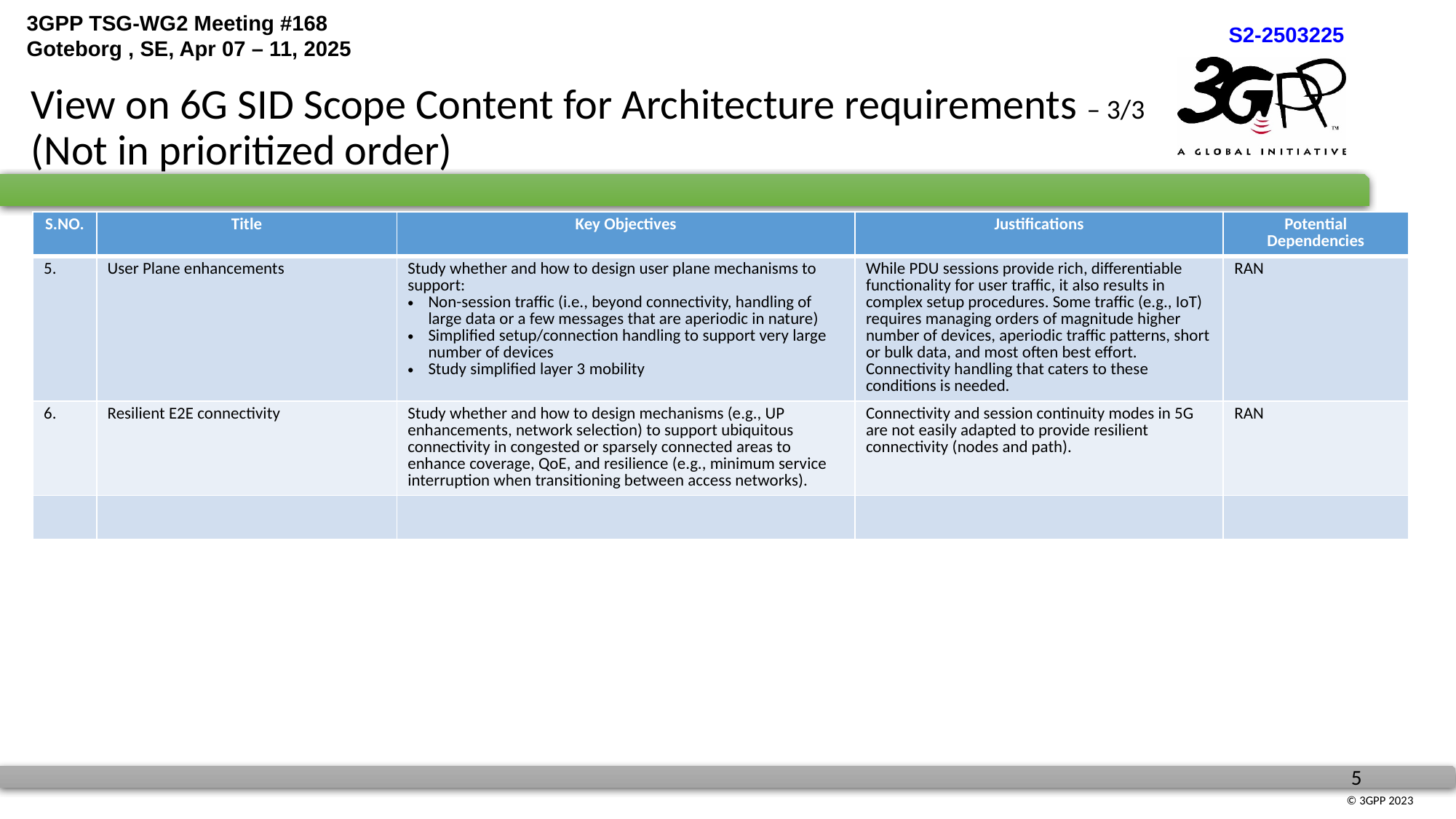

# View on 6G SID Scope Content for Architecture requirements – 3/3 (Not in prioritized order)
| S.NO. | Title | Key Objectives | Justifications | Potential Dependencies |
| --- | --- | --- | --- | --- |
| 5. | User Plane enhancements | Study whether and how to design user plane mechanisms to support: Non-session traffic (i.e., beyond connectivity, handling of large data or a few messages that are aperiodic in nature) Simplified setup/connection handling to support very large number of devices Study simplified layer 3 mobility | While PDU sessions provide rich, differentiable functionality for user traffic, it also results in complex setup procedures. Some traffic (e.g., IoT) requires managing orders of magnitude higher number of devices, aperiodic traffic patterns, short or bulk data, and most often best effort. Connectivity handling that caters to these conditions is needed. | RAN |
| 6. | Resilient E2E connectivity | Study whether and how to design mechanisms (e.g., UP enhancements, network selection) to support ubiquitous connectivity in congested or sparsely connected areas to enhance coverage, QoE, and resilience (e.g., minimum service interruption when transitioning between access networks). | Connectivity and session continuity modes in 5G are not easily adapted to provide resilient connectivity (nodes and path). | RAN |
|  |  |  |  |  |